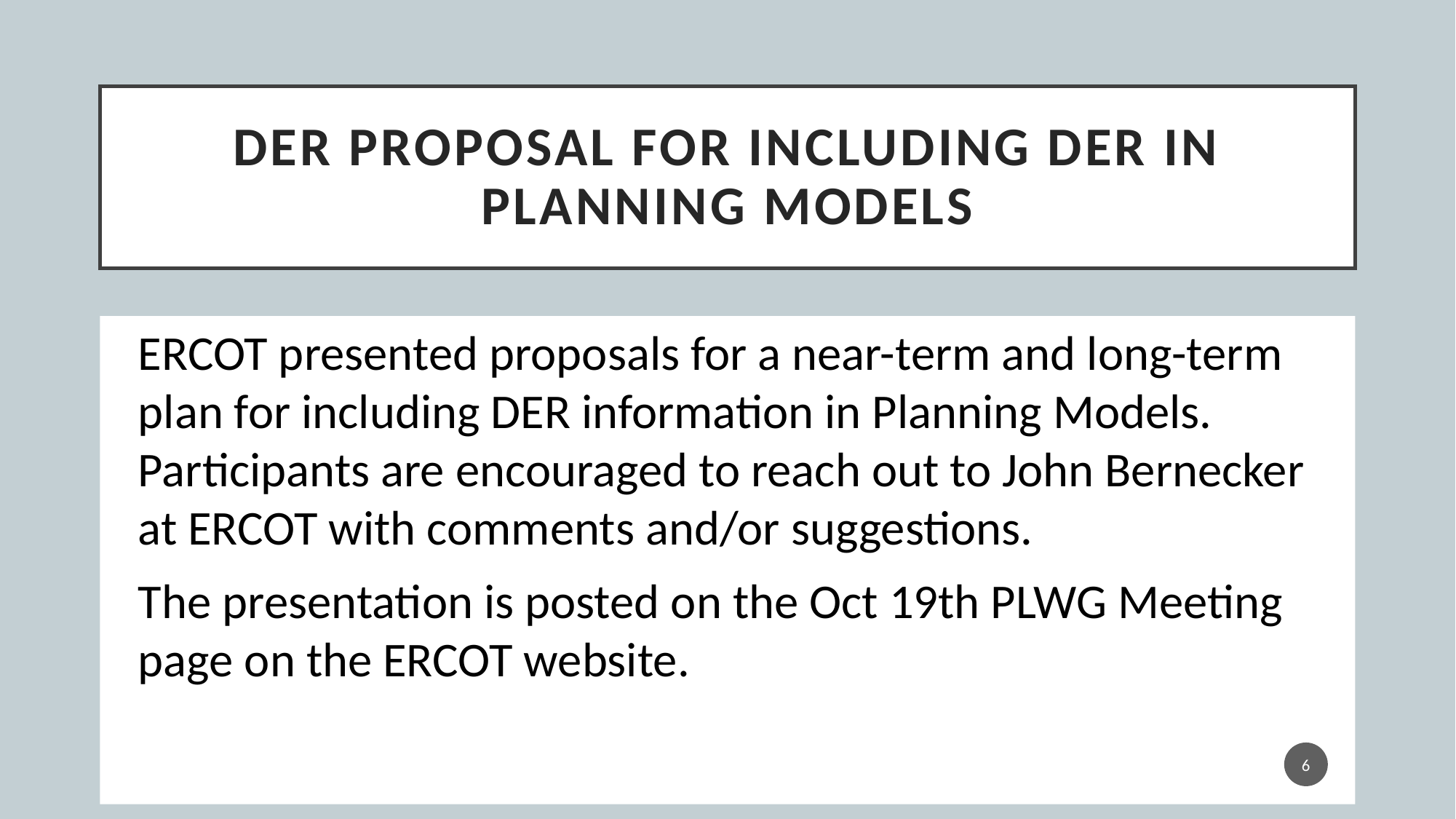

# DER Proposal for Including DER in Planning Models
ERCOT presented proposals for a near-term and long-term plan for including DER information in Planning Models. Participants are encouraged to reach out to John Bernecker at ERCOT with comments and/or suggestions.
The presentation is posted on the Oct 19th PLWG Meeting page on the ERCOT website.

6